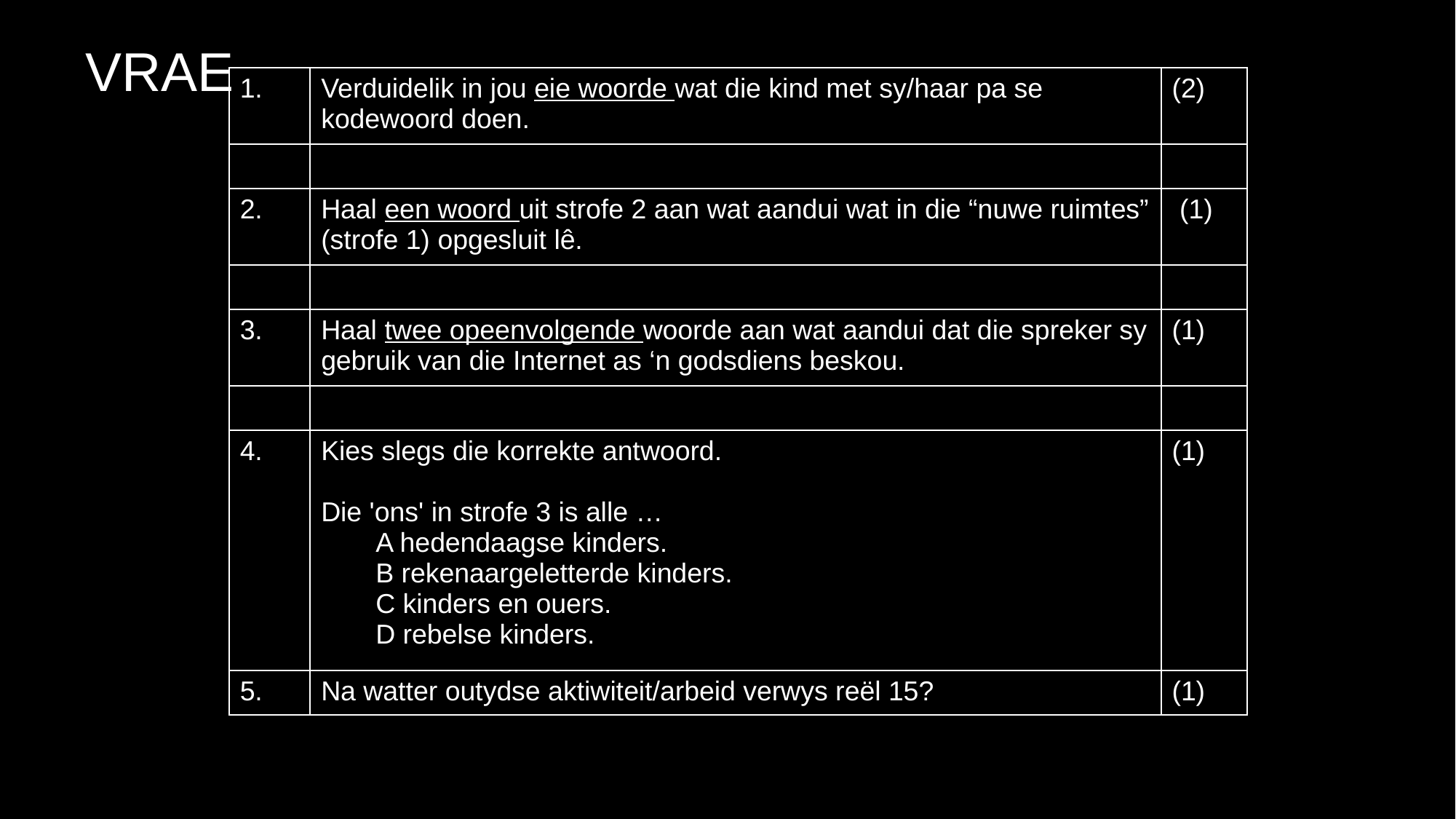

VRAE
| 1. | Verduidelik in jou eie woorde wat die kind met sy/haar pa se kodewoord doen. | (2) |
| --- | --- | --- |
|  |  |  |
| 2. | Haal een woord uit strofe 2 aan wat aandui wat in die “nuwe ruimtes” (strofe 1) opgesluit lê. | (1) |
|  |  |  |
| 3. | Haal twee opeenvolgende woorde aan wat aandui dat die spreker sy gebruik van die Internet as ‘n godsdiens beskou. | (1) |
|  |  |  |
| 4. | Kies slegs die korrekte antwoord. Die 'ons' in strofe 3 is alle … A hedendaagse kinders. B rekenaargeletterde kinders. C kinders en ouers. D rebelse kinders. | (1) |
| 5. | Na watter outydse aktiwiteit/arbeid verwys reël 15? | (1) |